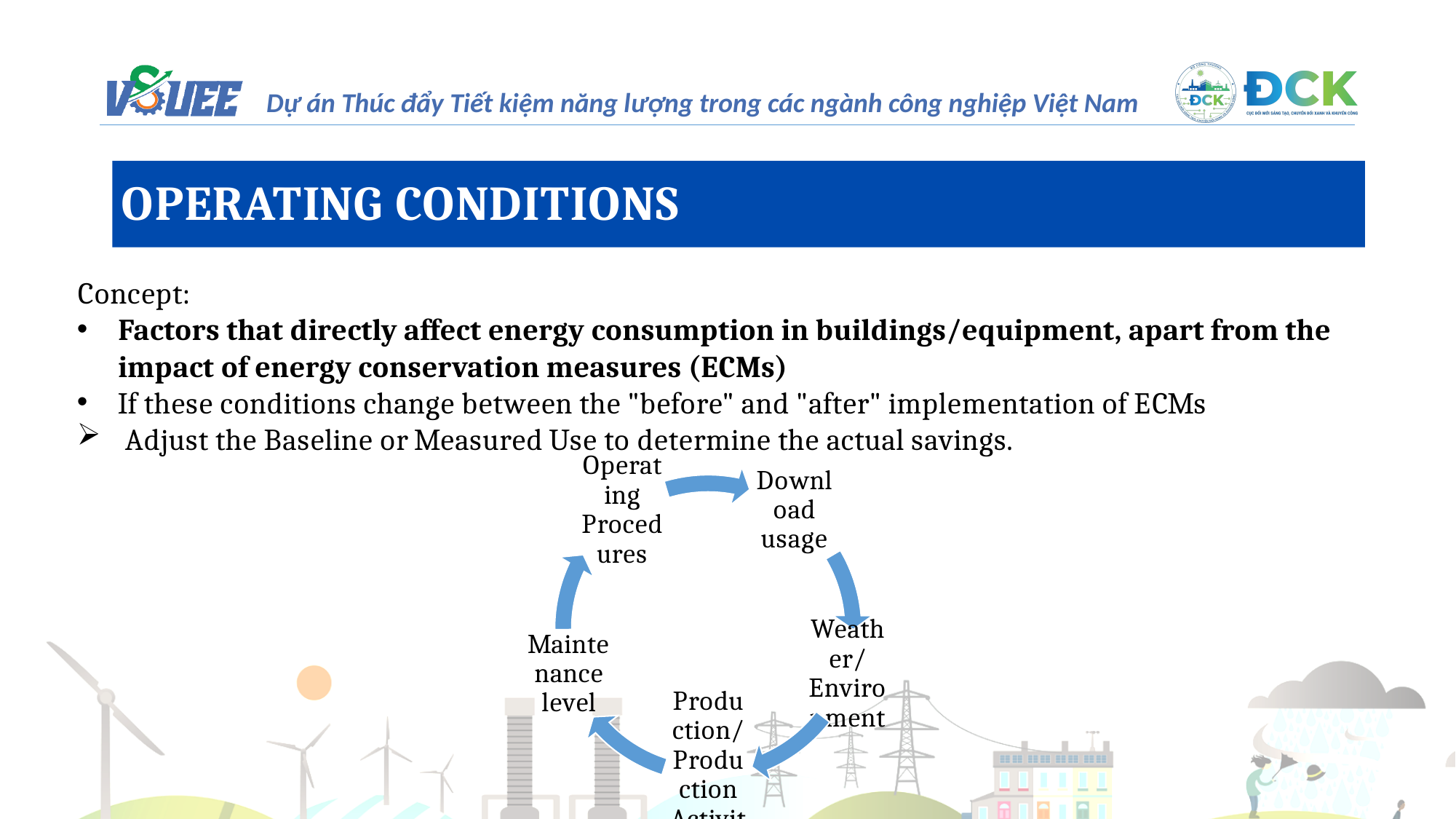

OPERATING CONDITIONS
Concept:
Factors that directly affect energy consumption in buildings/equipment, apart from the impact of energy conservation measures (ECMs)
If these conditions change between the "before" and "after" implementation of ECMs
 Adjust the Baseline or Measured Use to determine the actual savings.
Download usage
Weather/Environment
Production/Production Activities
Maintenance level
Operating Procedures